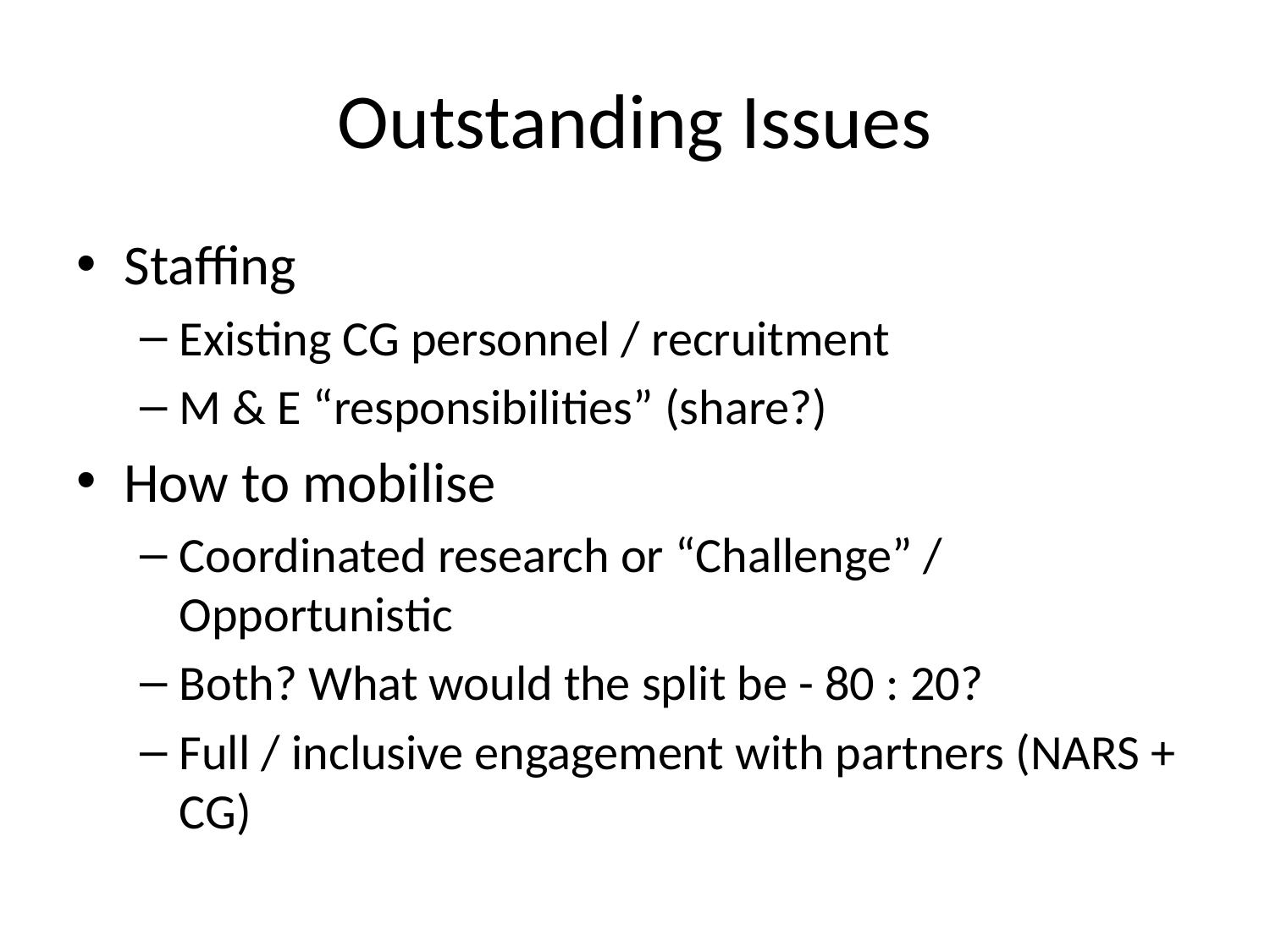

# Outstanding Issues
Staffing
Existing CG personnel / recruitment
M & E “responsibilities” (share?)
How to mobilise
Coordinated research or “Challenge” / Opportunistic
Both? What would the split be - 80 : 20?
Full / inclusive engagement with partners (NARS + CG)